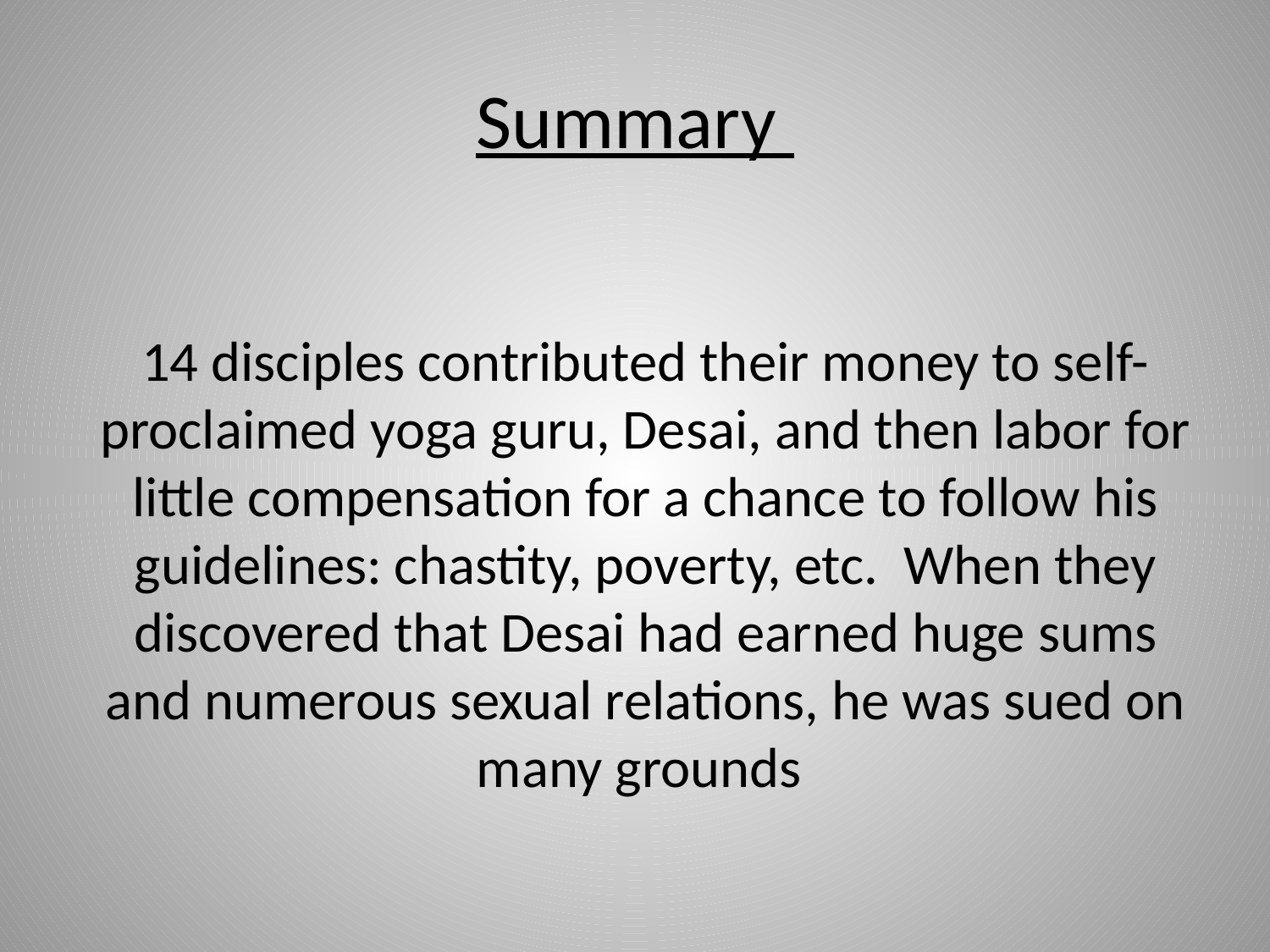

# Summary
14 disciples contributed their money to self-proclaimed yoga guru, Desai, and then labor for little compensation for a chance to follow his guidelines: chastity, poverty, etc.  When they discovered that Desai had earned huge sums and numerous sexual relations, he was sued on many grounds